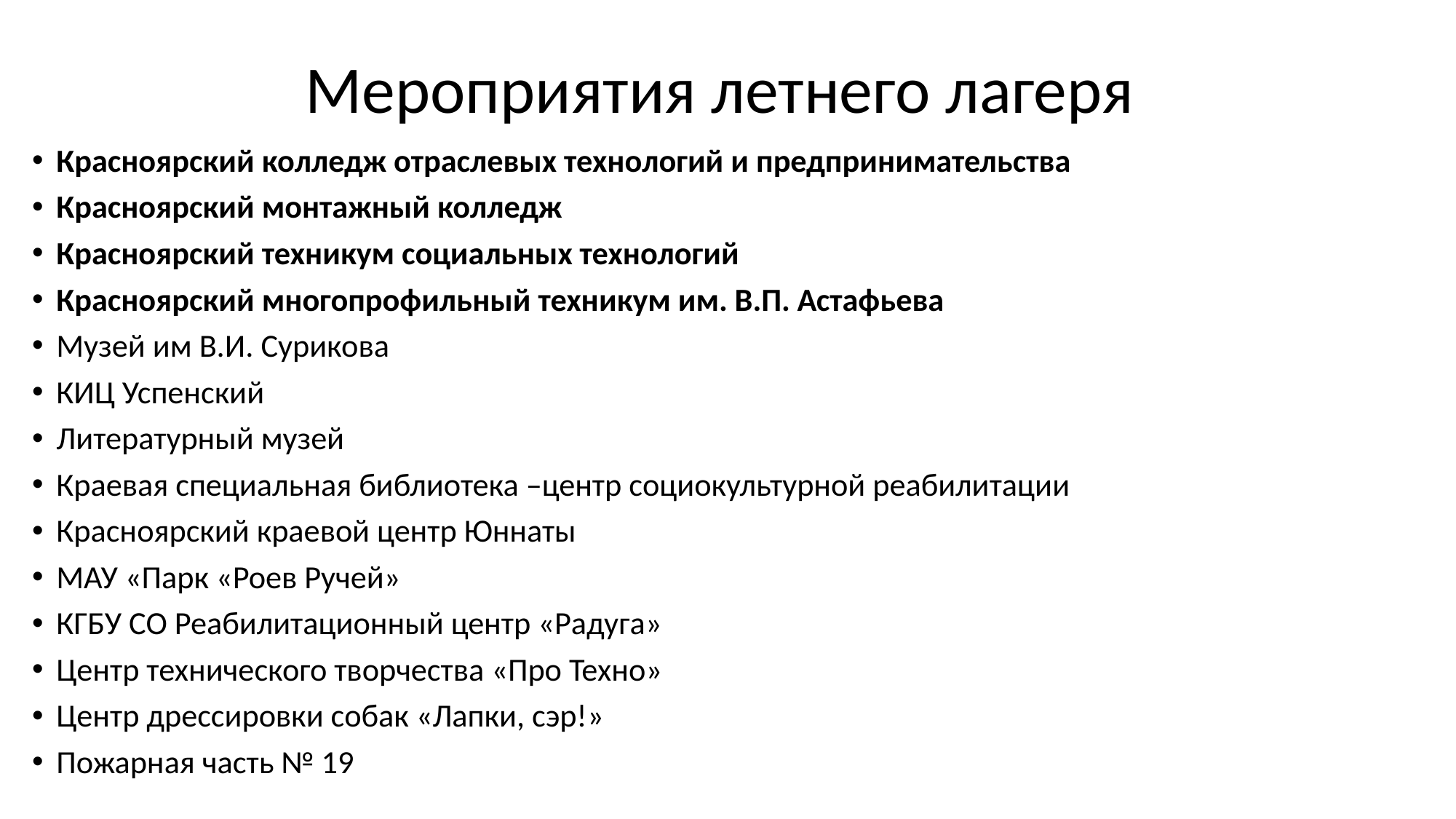

# Мероприятия летнего лагеря
Красноярский колледж отраслевых технологий и предпринимательства
Красноярский монтажный колледж
Красноярский техникум социальных технологий
Красноярский многопрофильный техникум им. В.П. Астафьева
Музей им В.И. Сурикова
КИЦ Успенский
Литературный музей
Краевая специальная библиотека –центр социокультурной реабилитации
Красноярский краевой центр Юннаты
МАУ «Парк «Роев Ручей»
КГБУ СО Реабилитационный центр «Радуга»
Центр технического творчества «Про Техно»
Центр дрессировки собак «Лапки, сэр!»
Пожарная часть № 19